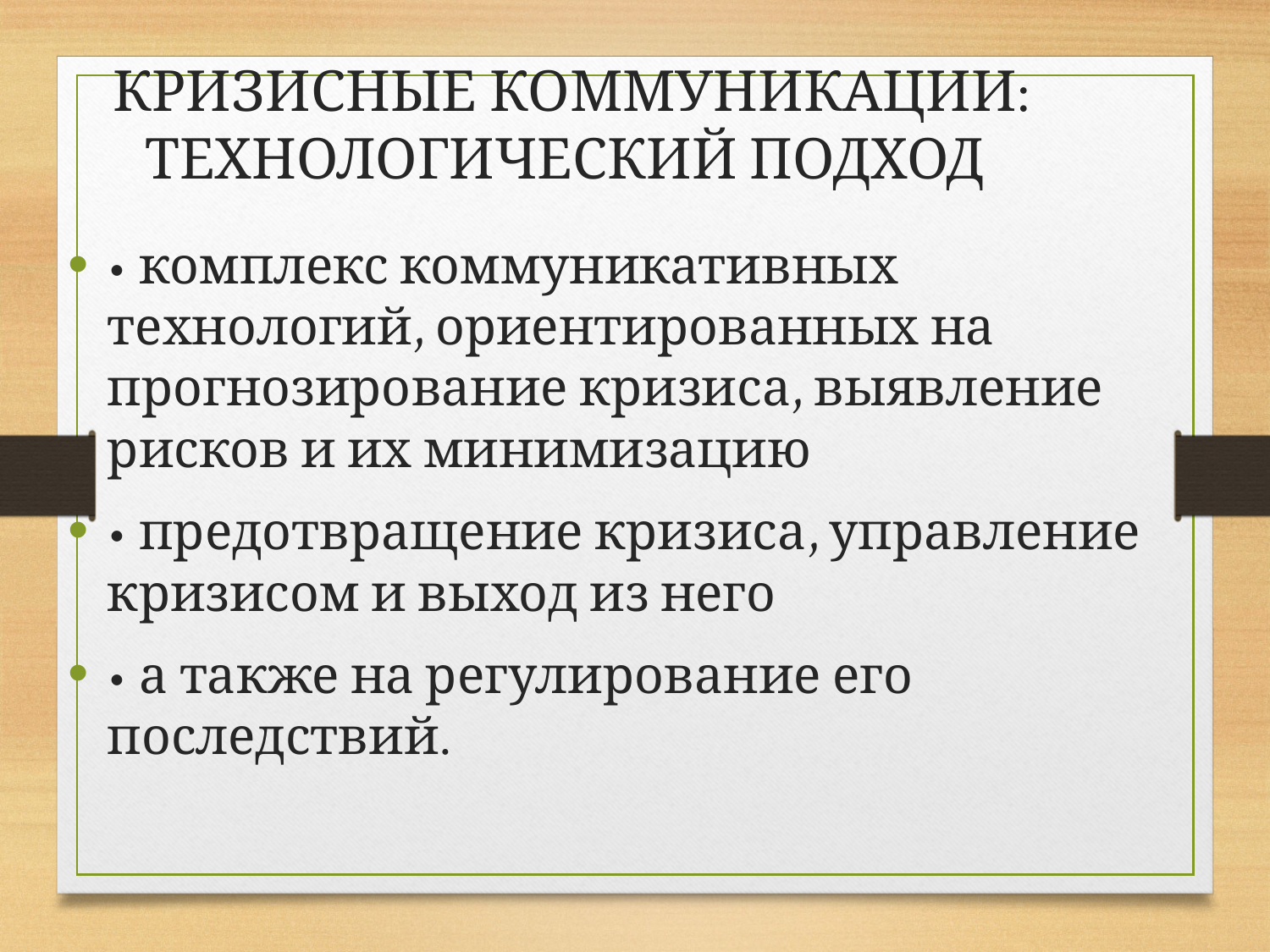

КРИЗИСНЫЕ КОММУНИКАЦИИ: ТЕХНОЛОГИЧЕСКИЙ ПОДХОД
• комплекс коммуникативных технологий, ориентированных на прогнозирование кризиса, выявление рисков и их минимизацию
• предотвращение кризиса, управление кризисом и выход из него
• а также на регулирование его последствий.